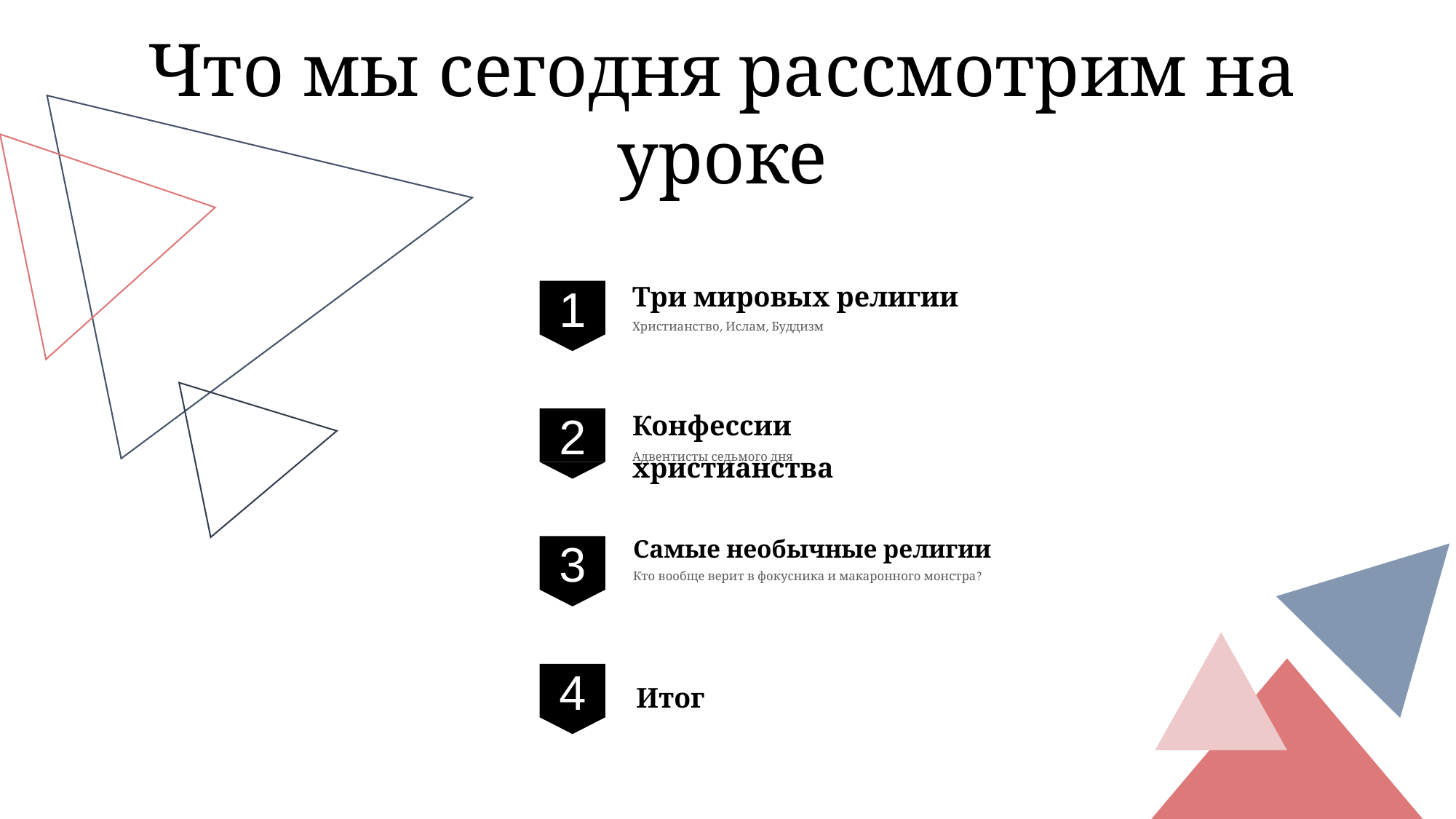

Что мы сегодня рассмотрим на уроке

Три мировых религии
1

Христианство, Ислам, Буддизм
Конфессии христианства
2

Адвентисты седьмого дня
Самые необычные религии

3

Кто вообще верит в фокусника и макаронного монстра?

4

Итог